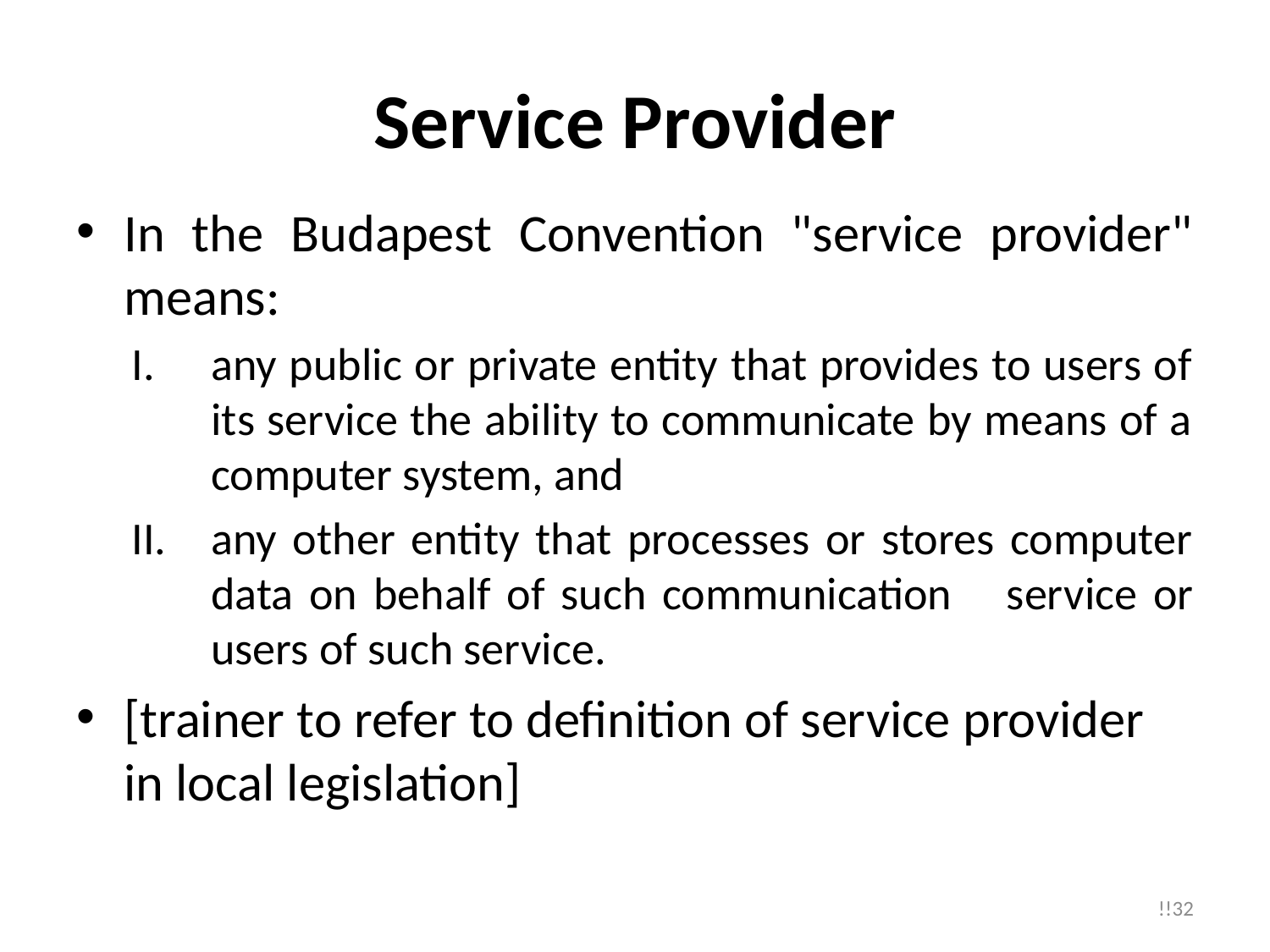

# Service Provider
In the Budapest Convention "service provider" means:
any public or private entity that provides to users of its service the ability to communicate by means of a computer system, and
any other entity that processes or stores computer data on behalf of such communication 	service or users of such service.
[trainer to refer to definition of service provider in local legislation]
!!32